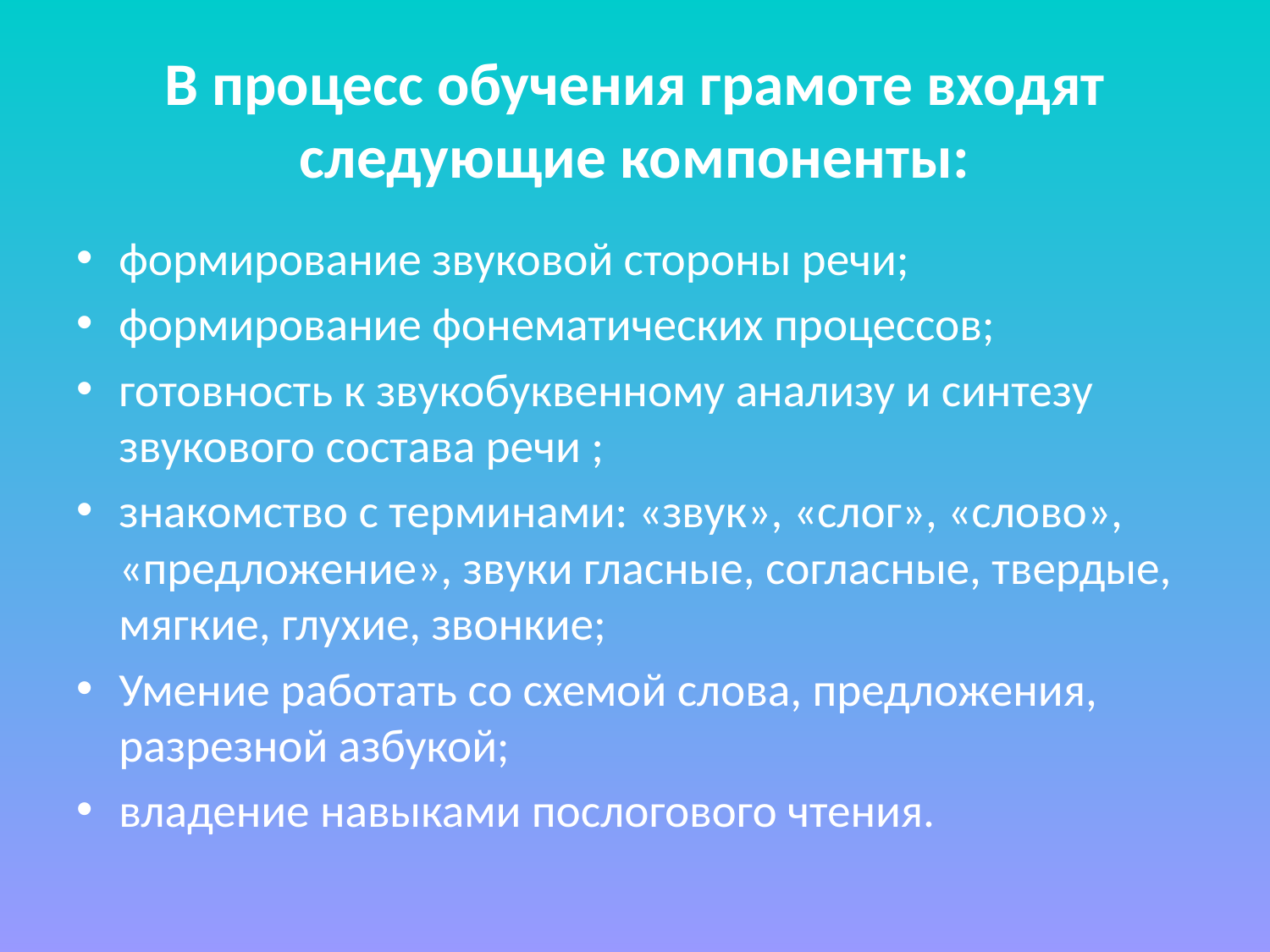

# В процесс обучения грамоте входят следующие компоненты:
формирование звуковой стороны речи;
формирование фонематических процессов;
готовность к звукобуквенному анализу и синтезу звукового состава речи ;
знакомство с терминами: «звук», «слог», «слово», «предложение», звуки гласные, согласные, твердые, мягкие, глухие, звонкие;
Умение работать со схемой слова, предложения, разрезной азбукой;
владение навыками послогового чтения.